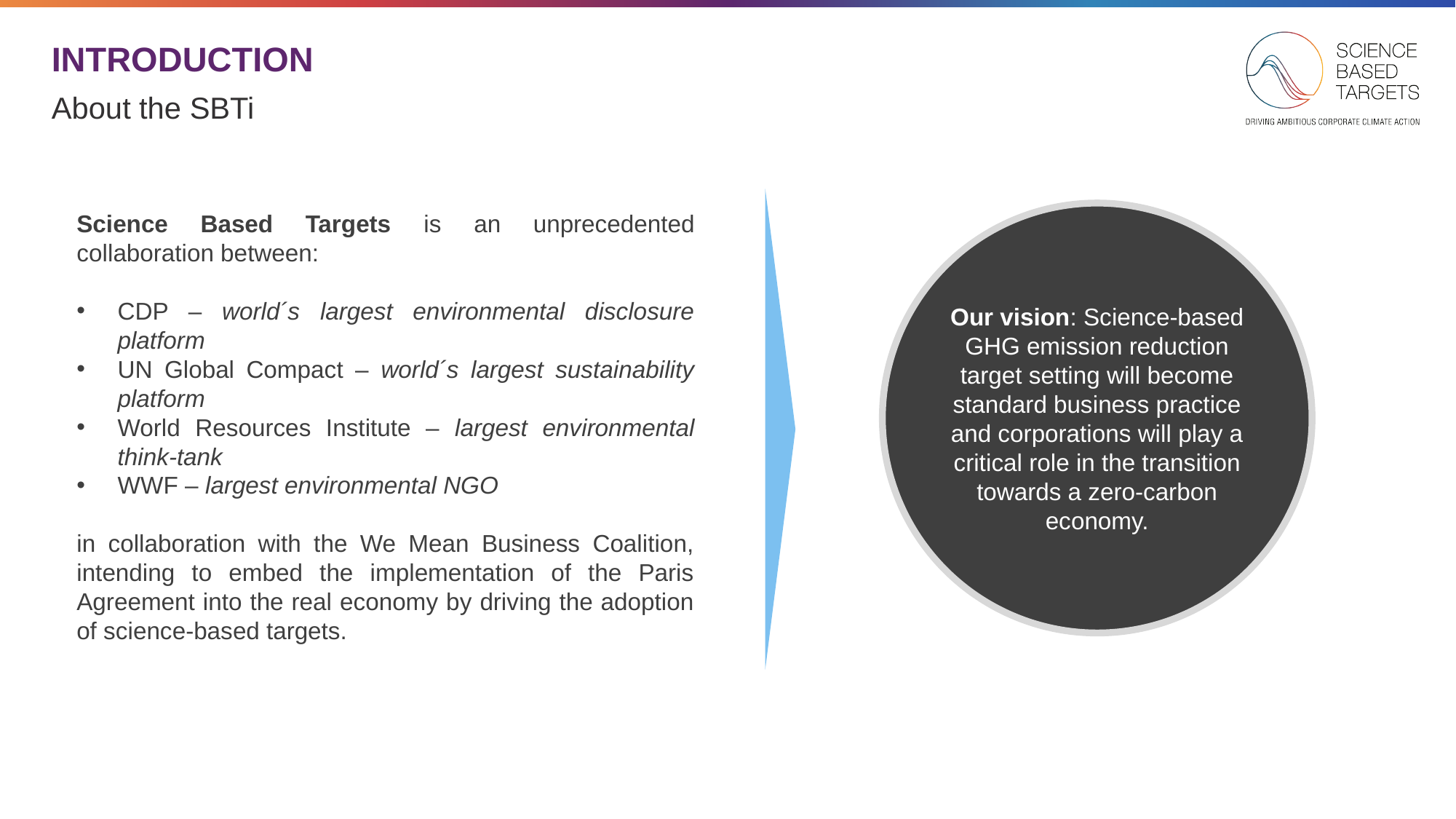

# INTRODUCTION
About the SBTi
Science Based Targets is an unprecedented collaboration between:

CDP – world´s largest environmental disclosure platform
UN Global Compact – world´s largest sustainability platform
World Resources Institute – largest environmental think-tank
WWF – largest environmental NGO

in collaboration with the We Mean Business Coalition, intending to embed the implementation of the Paris Agreement into the real economy by driving the adoption of science-based targets.
Our vision: Science-based GHG emission reduction target setting will become standard business practice and corporations will play a critical role in the transition towards a zero-carbon economy.